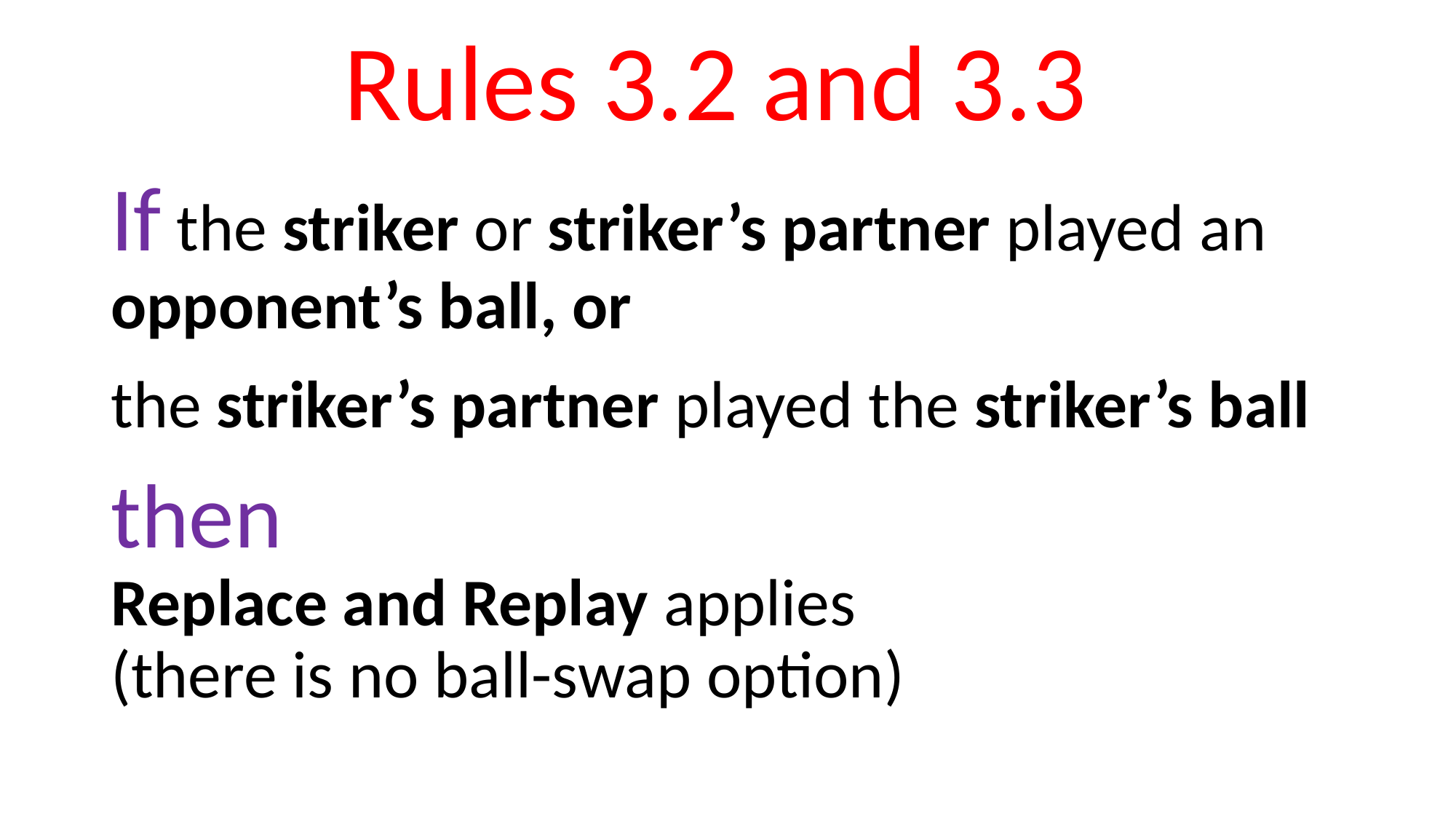

# Rules 3.2 and 3.3
If the striker or striker’s partner played an opponent’s ball, or
the striker’s partner played the striker’s ball
then
Replace and Replay applies
(there is no ball-swap option)